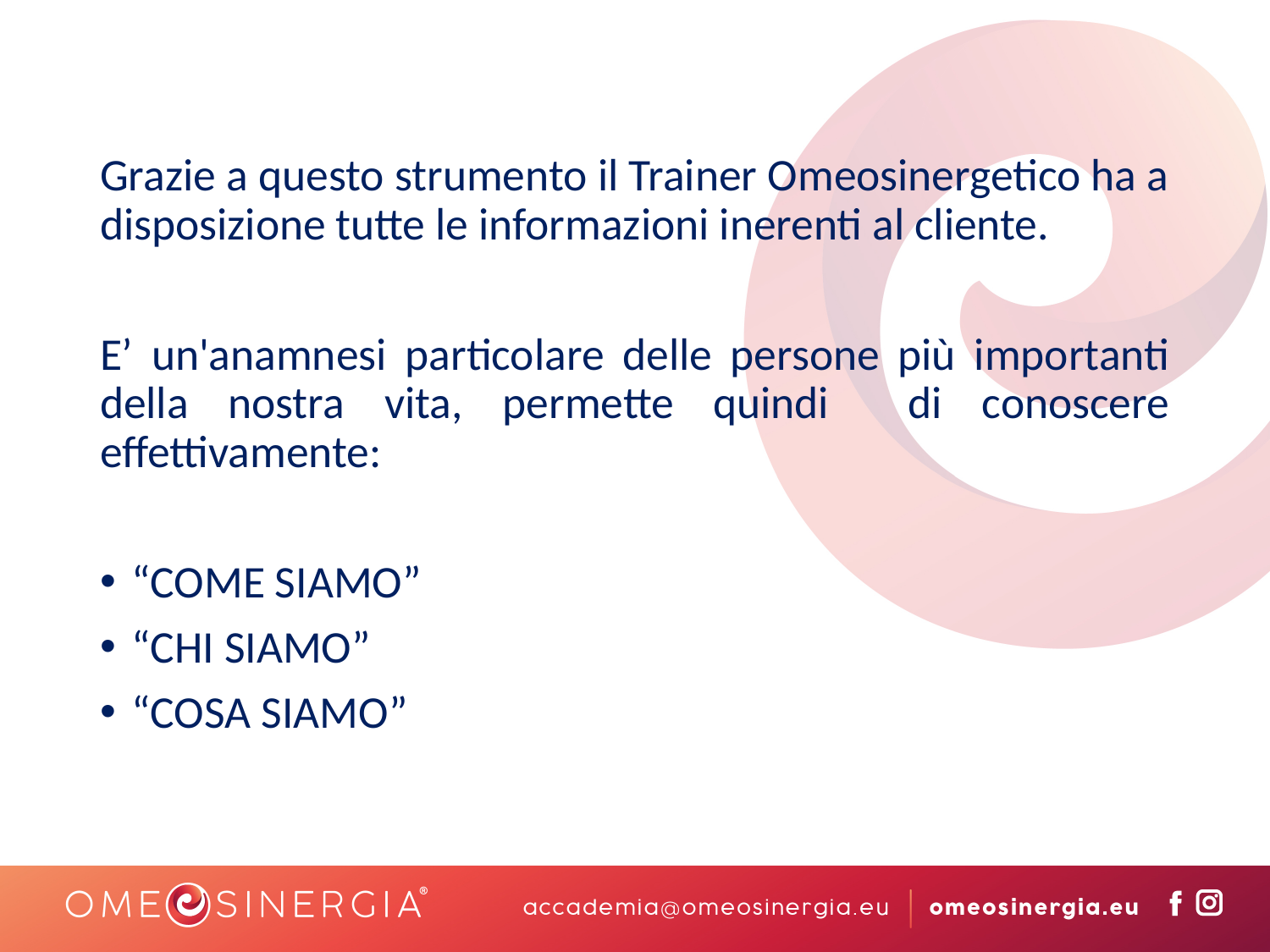

Grazie a questo strumento il Trainer Omeosinergetico ha a disposizione tutte le informazioni inerenti al cliente.

E’ un'anamnesi particolare delle persone più importanti della nostra vita, permette quindi  di conoscere effettivamente:

“COME SIAMO”
“CHI SIAMO”
“COSA SIAMO”